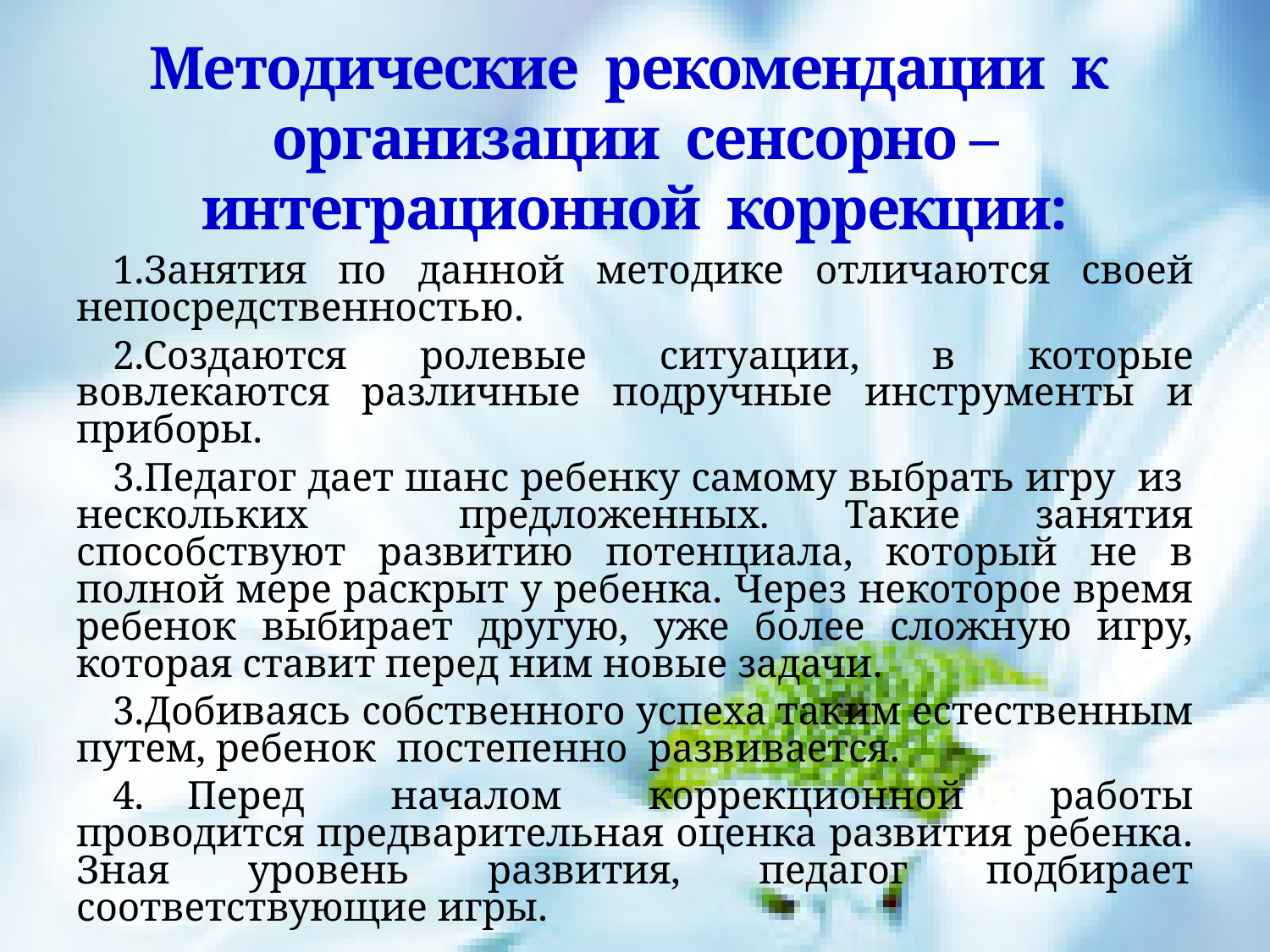

# Методические  рекомендации  к  организации  сенсорно – интеграционной  коррекции:
1.Занятия по данной методике отличаются своей непосредственностью.
2.Создаются ролевые ситуации, в которые вовлекаются различные подручные инструменты и приборы.
3.Педагог дает шанс ребенку самому выбрать игру  из  нескольких  предложенных. Такие занятия способствуют развитию потенциала, который не в полной мере раскрыт у ребенка. Через некоторое время ребенок выбирает другую, уже более сложную игру, которая ставит перед ним новые задачи.
3.Добиваясь собственного успеха таким естественным путем, ребенок  постепенно  развивается.
4. Перед  началом  коррекционной  работы проводится предварительная оценка развития ребенка. Зная уровень развития, педагог подбирает соответствующие игры.